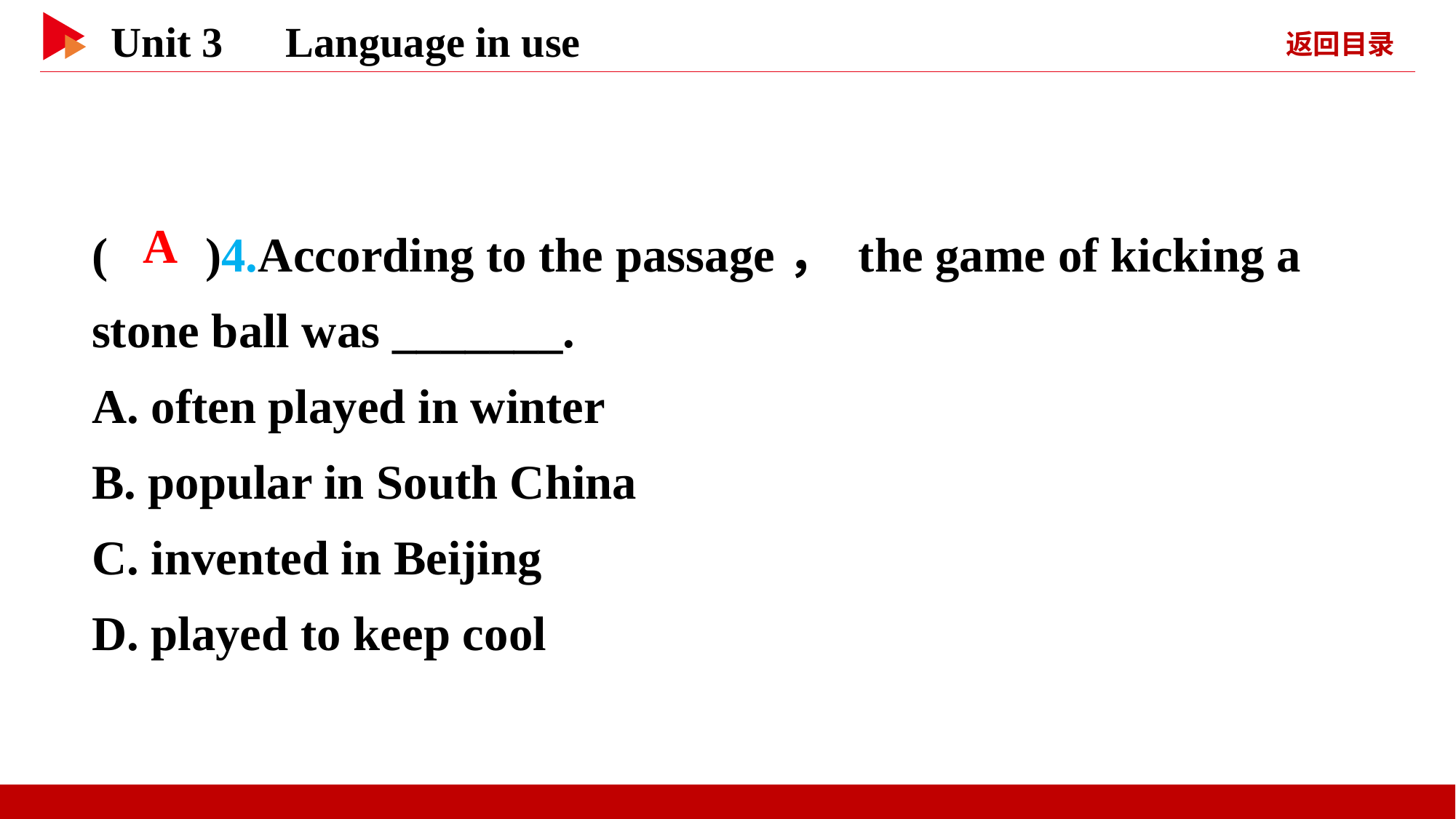

(        )4.According to the passage， the game of kicking a stone ball was _______.
A. often played in winter
B. popular in South China
C. invented in Beijing
D. played to keep cool
   A